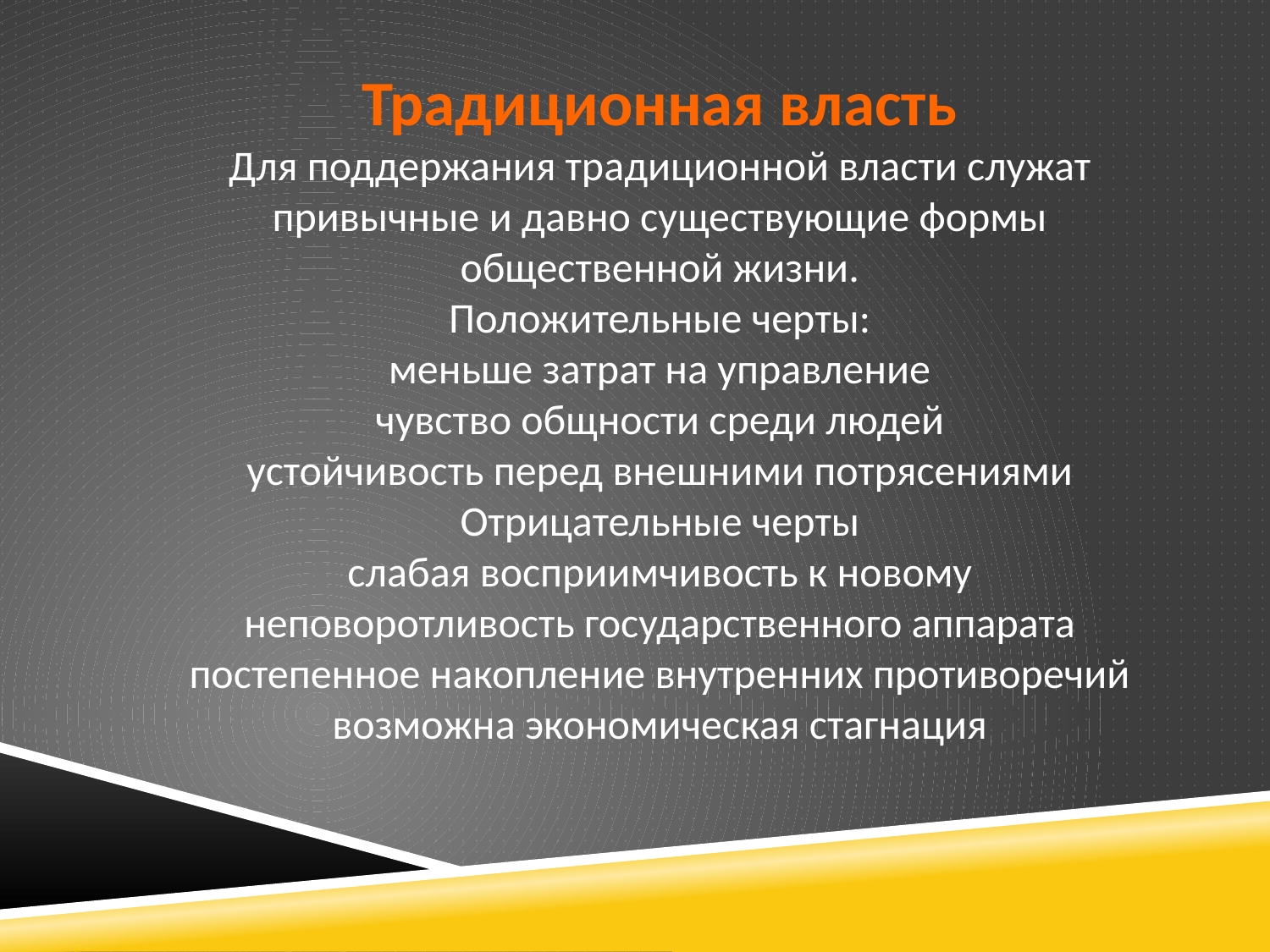

Традиционная власть
Для поддержания традиционной власти служат привычные и давно существующие формы общественной жизни.
Положительные черты:
меньше затрат на управление
чувство общности среди людей
устойчивость перед внешними потрясениями
Отрицательные черты
слабая восприимчивость к новому
неповоротливость государственного аппарата
постепенное накопление внутренних противоречий
возможна экономическая стагнация